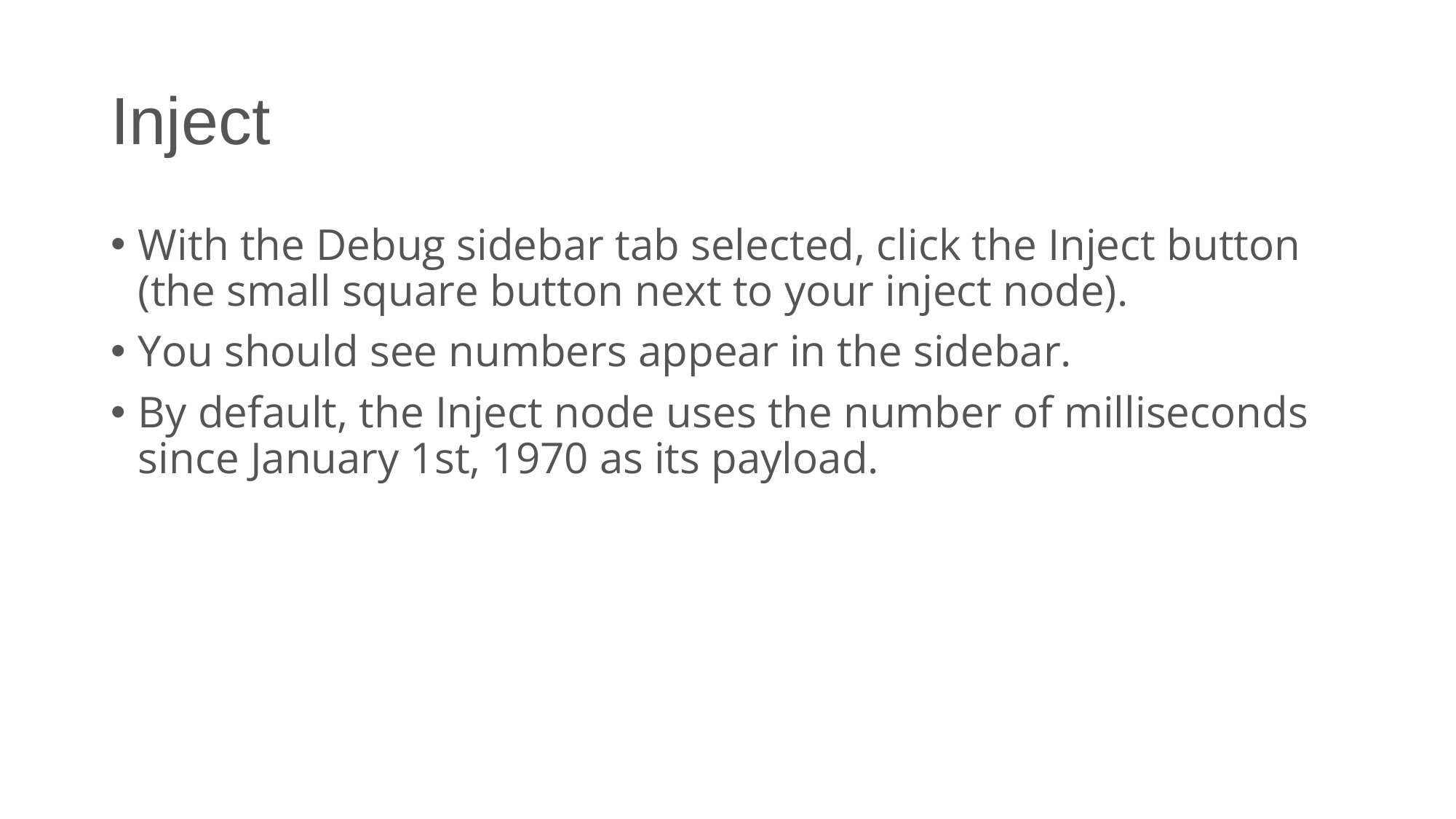

# Inject
With the Debug sidebar tab selected, click the Inject button (the small square button next to your inject node).
You should see numbers appear in the sidebar.
By default, the Inject node uses the number of milliseconds since January 1st, 1970 as its payload.